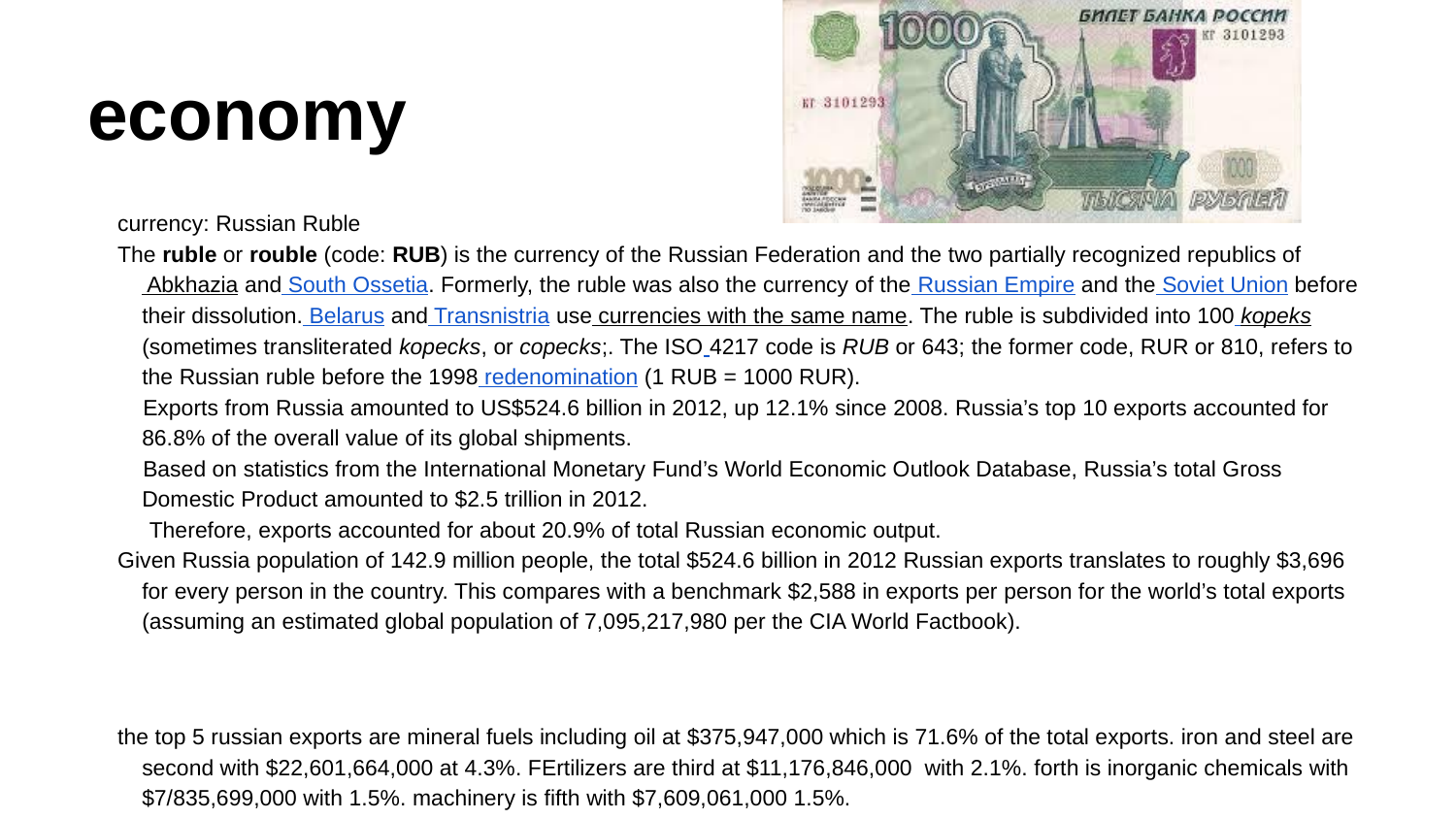

# economy

currency: Russian Ruble
The ruble or rouble (code: RUB) is the currency of the Russian Federation and the two partially recognized republics of Abkhazia and South Ossetia. Formerly, the ruble was also the currency of the Russian Empire and the Soviet Union before their dissolution. Belarus and Transnistria use currencies with the same name. The ruble is subdivided into 100 kopeks (sometimes transliterated kopecks, or copecks;. The ISO 4217 code is RUB or 643; the former code, RUR or 810, refers to the Russian ruble before the 1998 redenomination (1 RUB = 1000 RUR).
    Exports from Russia amounted to US$524.6 billion in 2012, up 12.1% since 2008. Russia’s top 10 exports accounted for 86.8% of the overall value of its global shipments.
    Based on statistics from the International Monetary Fund’s World Economic Outlook Database, Russia’s total Gross Domestic Product amounted to $2.5 trillion in 2012.
     Therefore, exports accounted for about 20.9% of total Russian economic output.
Given Russia population of 142.9 million people, the total $524.6 billion in 2012 Russian exports translates to roughly $3,696 for every person in the country. This compares with a benchmark $2,588 in exports per person for the world’s total exports (assuming an estimated global population of 7,095,217,980 per the CIA World Factbook).

the top 5 russian exports are mineral fuels including oil at $375,947,000 which is 71.6% of the total exports. iron and steel are second with $22,601,664,000 at 4.3%. FErtilizers are third at $11,176,846,000  with 2.1%. forth is inorganic chemicals with $7/835,699,000 with 1.5%. machinery is fifth with $7,609,061,000 1.5%.